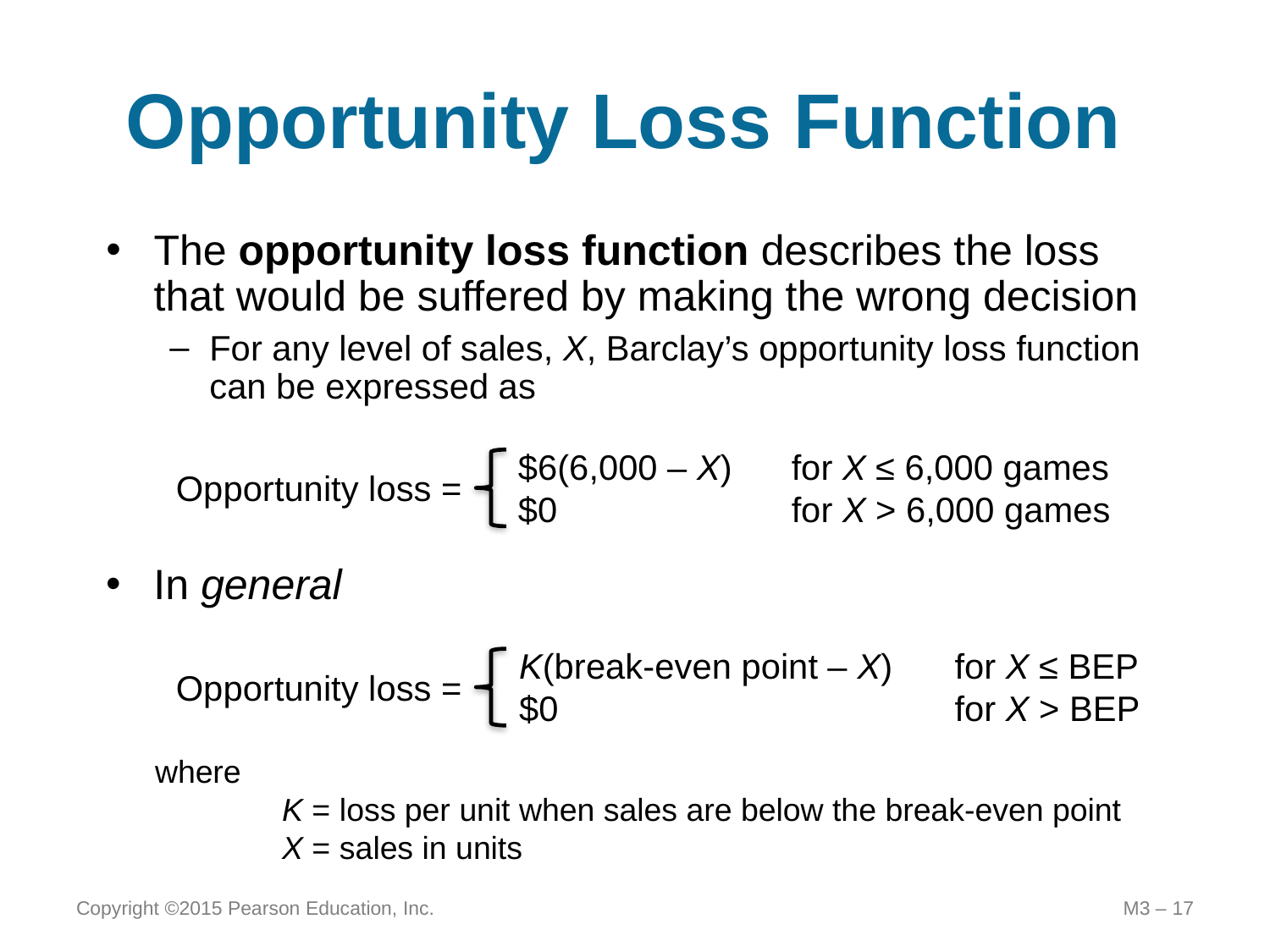

# Opportunity Loss Function
The opportunity loss function describes the loss that would be suffered by making the wrong decision
For any level of sales, X, Barclay’s opportunity loss function can be expressed as
$6(6,000 – X)	for X ≤ 6,000 games
$0	for X > 6,000 games

Opportunity loss =
In general
K(break-even point – X)	for X ≤ BEP
$0	for X > BEP

Opportunity loss =
where
	K = loss per unit when sales are below the break-even point
	X = sales in units
Copyright ©2015 Pearson Education, Inc.
M3 – 17